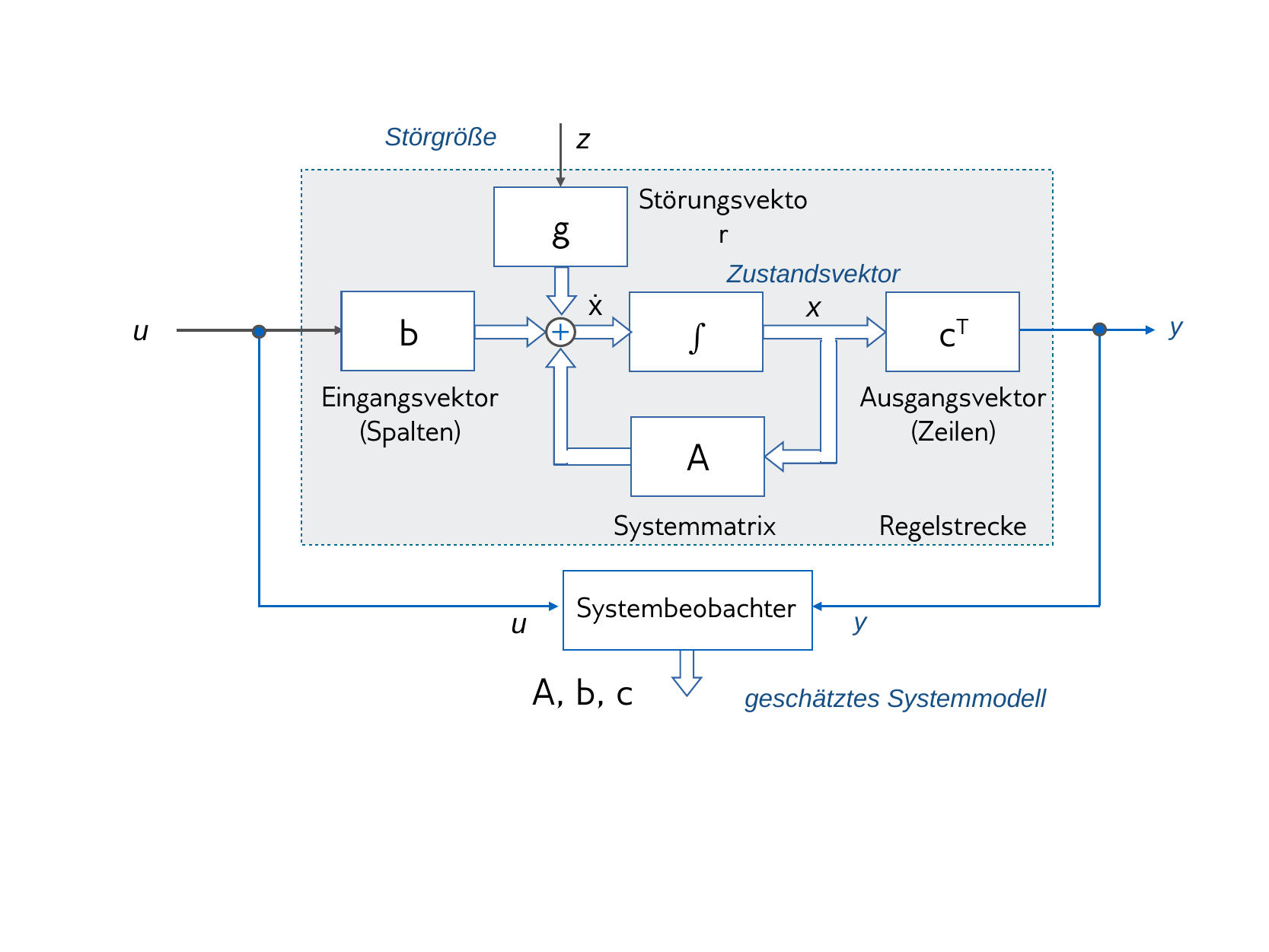

Störgröße
z

Störungsvektor

g
Zustandsvektor

ẋ
x

∫
y
b
cT
u
+

Eingangsvektor
(Spalten)
Ausgangsvektor
(Zeilen)

A

Systemmatrix
Regelstrecke

Systembeobachter
u
y

A, b, c
geschätztes Systemmodell